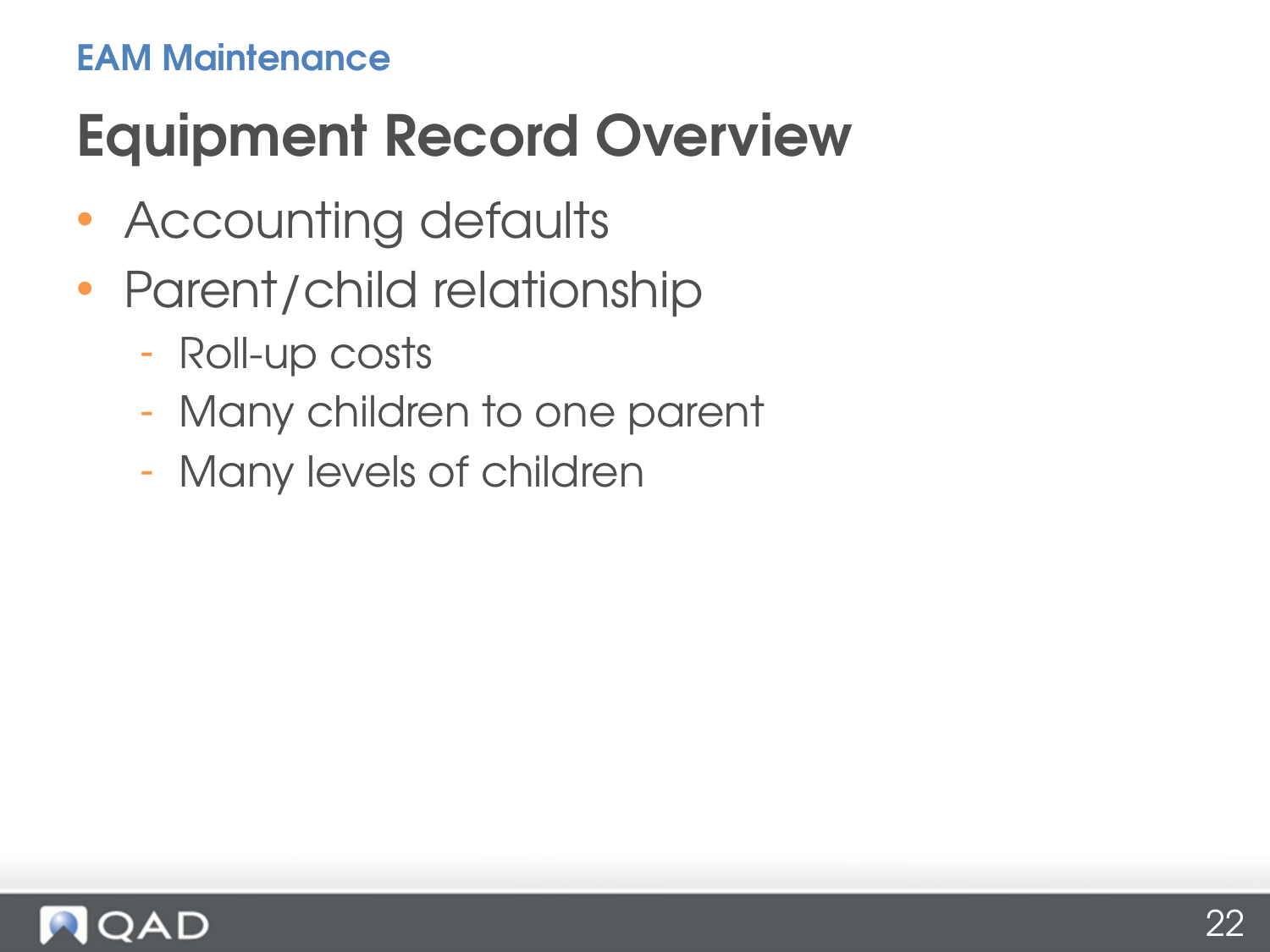

EAM Maintenance
# Equipment Record Overview
Accounting defaults
Parent/child relationship
Roll-up costs
Many children to one parent
Many levels of children
22